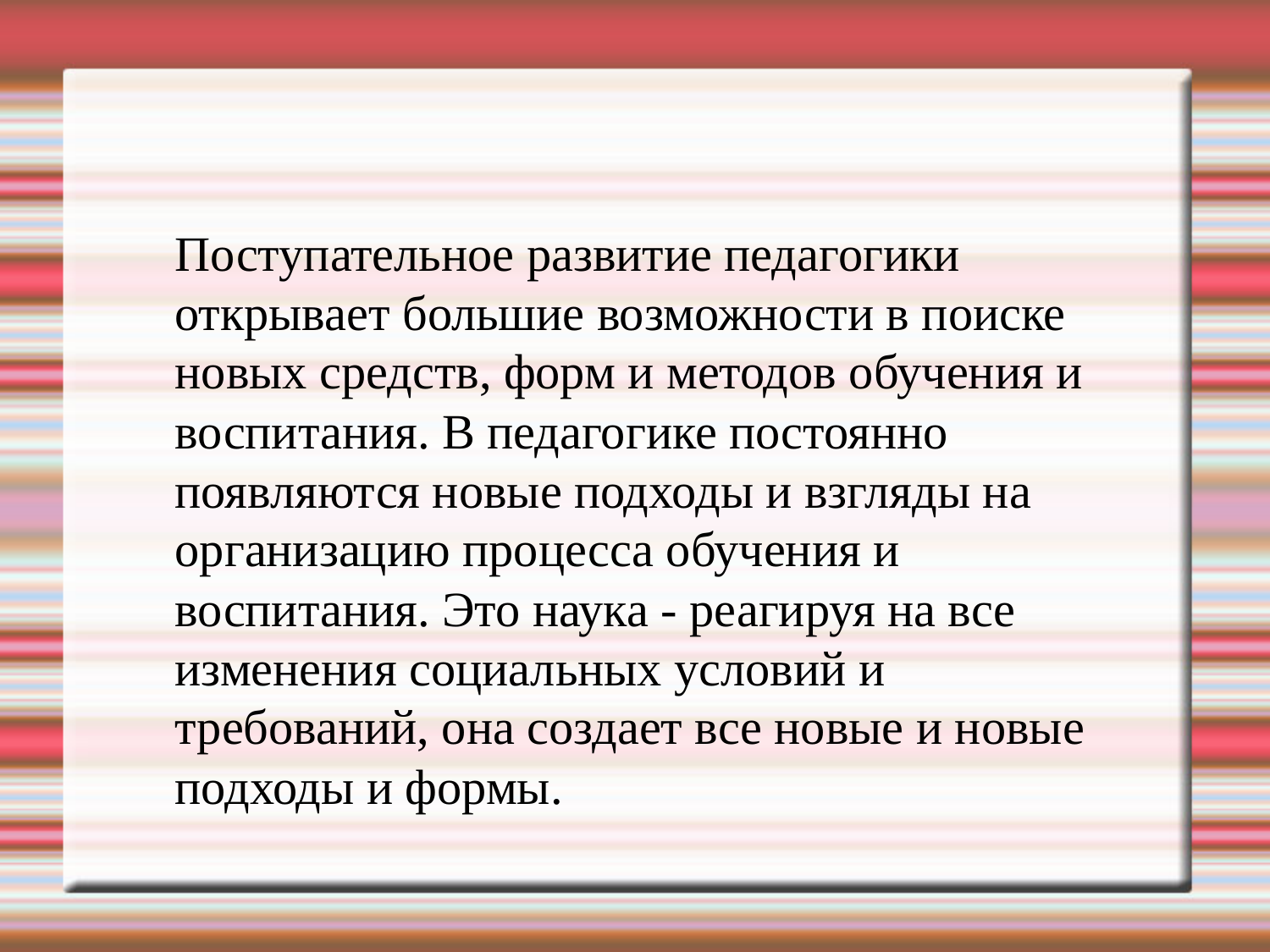

Поступательное развитие педагогики открывает большие возможности в поиске новых средств, форм и методов обучения и воспитания. В педагогике постоянно появляются новые подходы и взгляды на организацию процесса обучения и воспитания. Это наука - реагируя на все изменения социальных условий и требований, она создает все новые и новые подходы и формы.